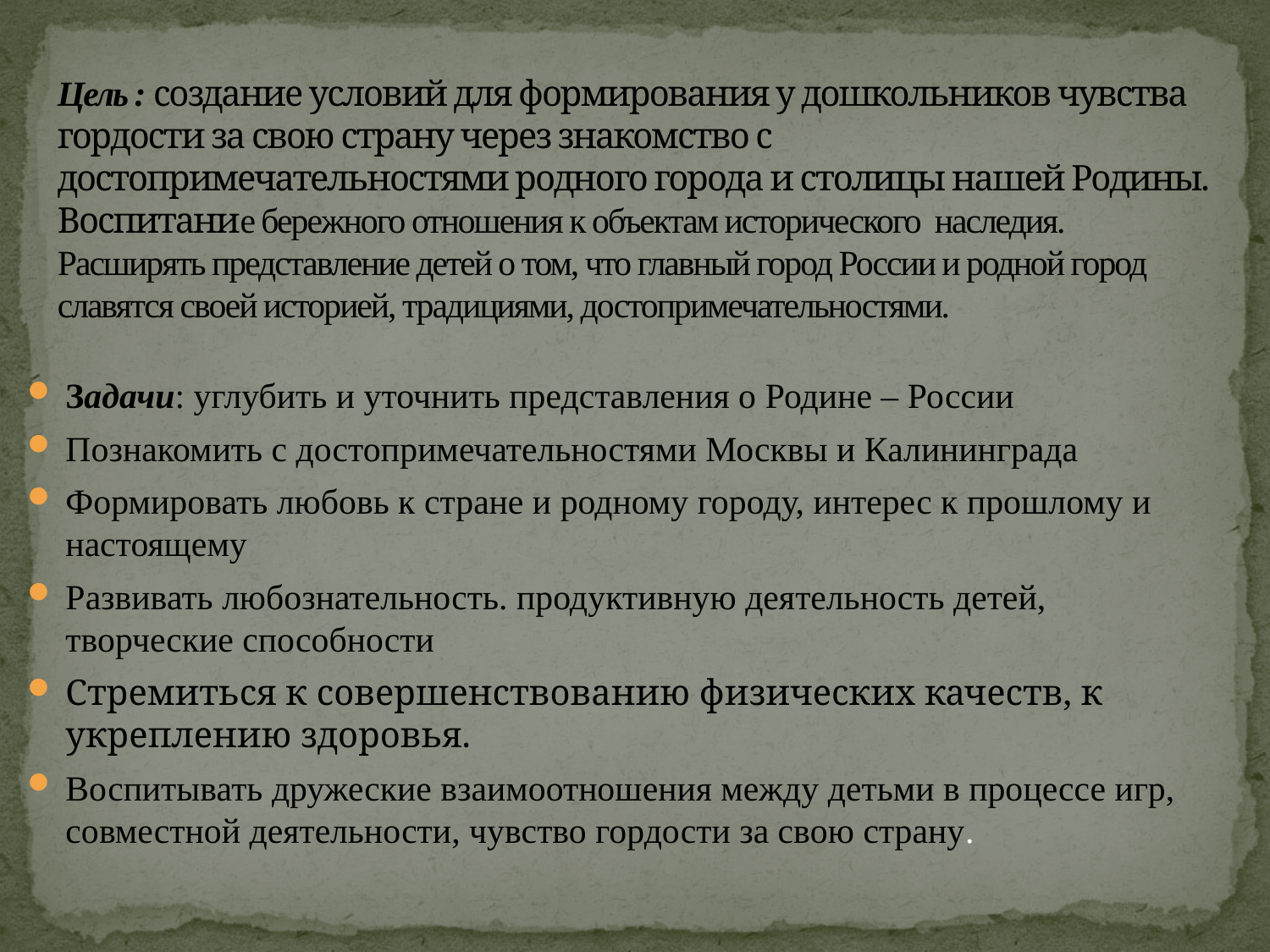

# Цель : создание условий для формирования у дошкольников чувства гордости за свою страну через знакомство с  достопримечательностями родного города и столицы нашей Родины. Воспитание бережного отношения к объектам исторического  наследия. Расширять представление детей о том, что главный город России и родной город славятся своей историей, традициями, достопримечательностями.
Задачи: углубить и уточнить представления о Родине – России
Познакомить с достопримечательностями Москвы и Калининграда
Формировать любовь к стране и родному городу, интерес к прошлому и настоящему
Развивать любознательность. продуктивную деятельность детей, творческие способности
Стремиться к совершенствованию физических качеств, к укреплению здоровья.
Воспитывать дружеские взаимоотношения между детьми в процессе игр, совместной деятельности, чувство гордости за свою страну.